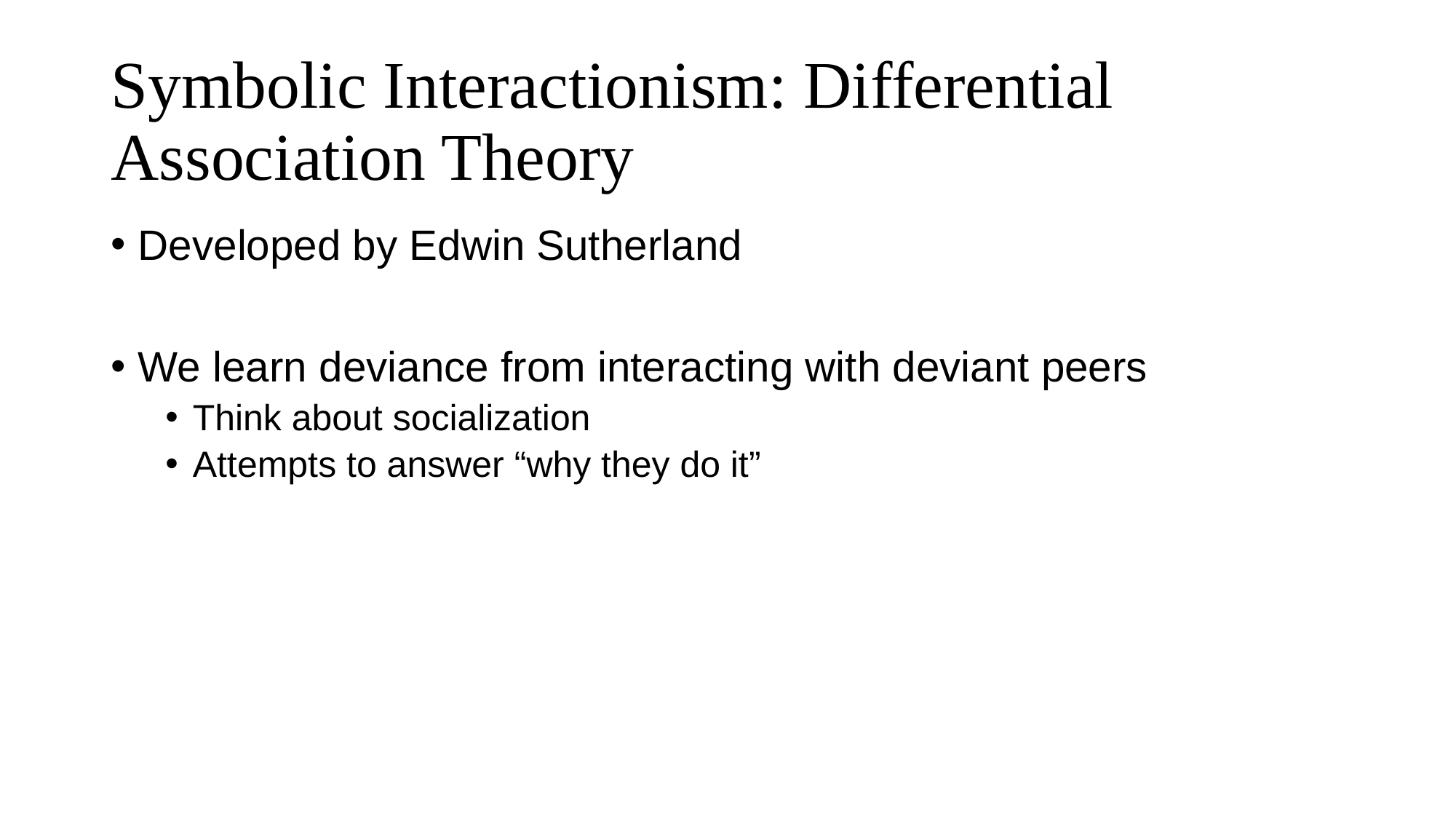

# Symbolic Interactionism: Differential Association Theory
Developed by Edwin Sutherland

We learn deviance from interacting with deviant peers
Think about socialization
Attempts to answer “why they do it”